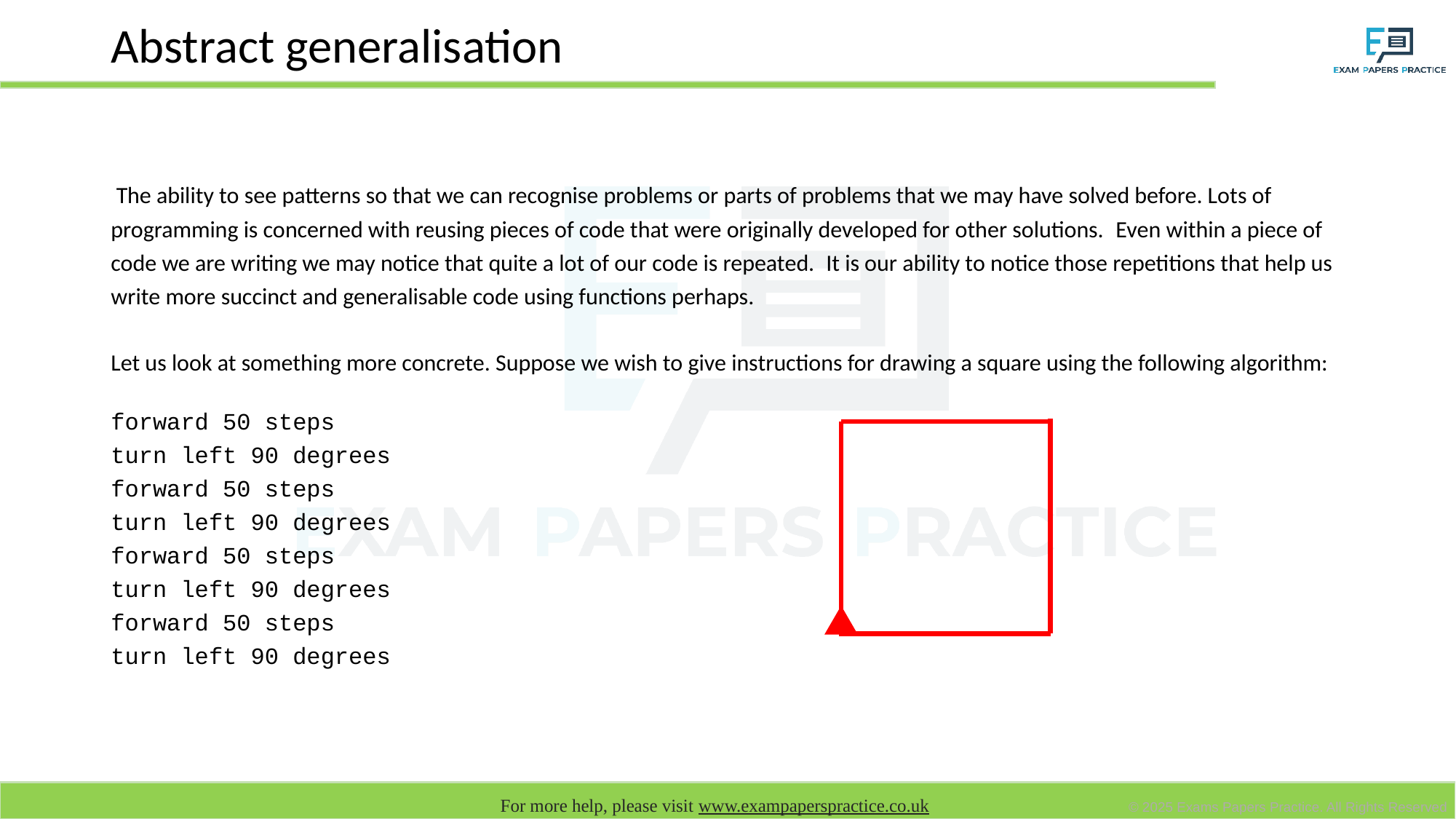

# Abstract generalisation
 The ability to see patterns so that we can recognise problems or parts of problems that we may have solved before. Lots of programming is concerned with reusing pieces of code that were originally developed for other solutions.  Even within a piece of code we are writing we may notice that quite a lot of our code is repeated.  It is our ability to notice those repetitions that help us write more succinct and generalisable code using functions perhaps.

Let us look at something more concrete. Suppose we wish to give instructions for drawing a square using the following algorithm:
forward 50 steps
turn left 90 degrees
forward 50 steps
turn left 90 degrees
forward 50 steps
turn left 90 degrees
forward 50 steps
turn left 90 degrees